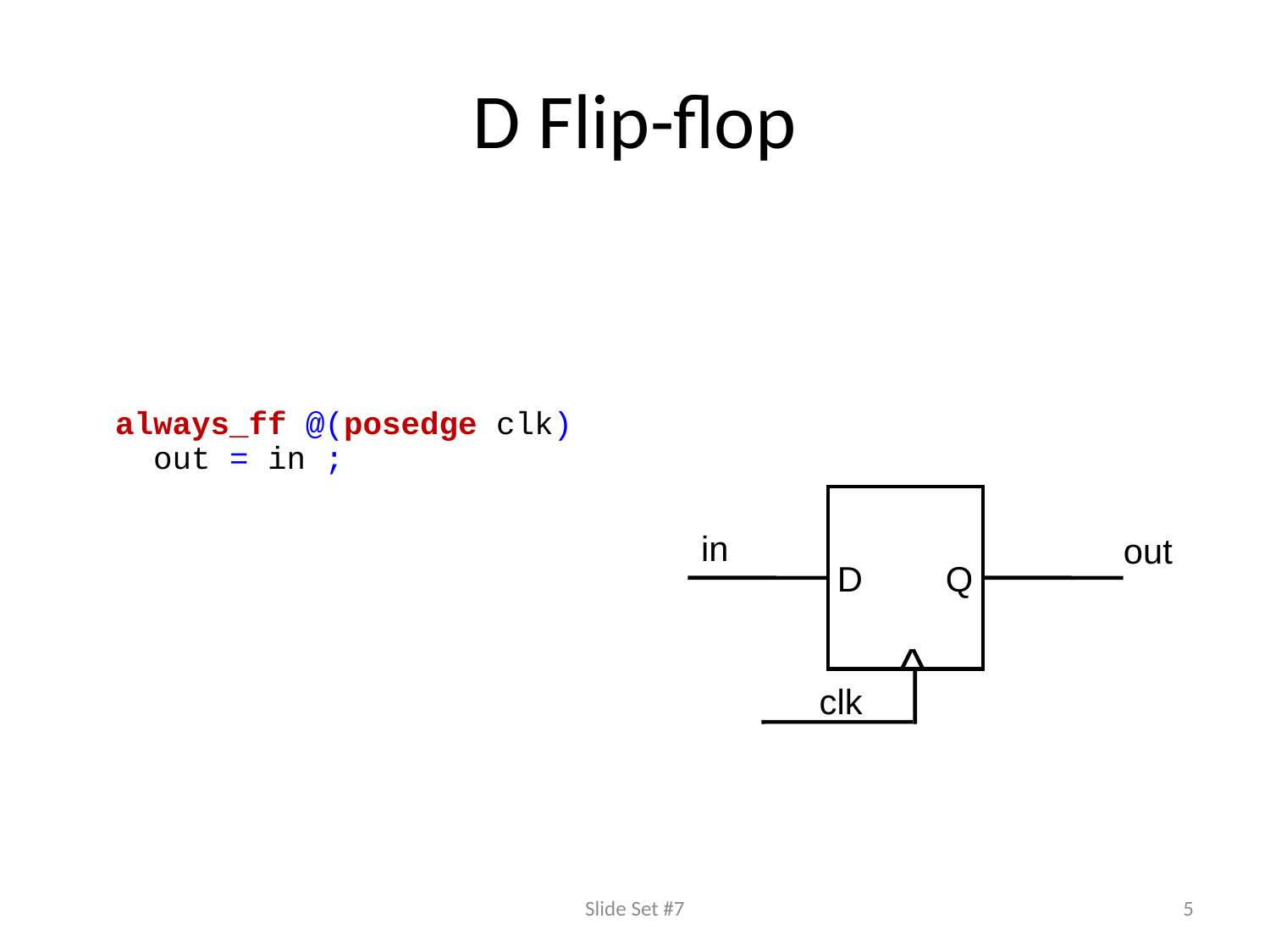

# D Flip-flop

  always_ff @(posedge clk)
    out = in ;

D
Q

^

in
out
clk
Slide Set #7
5